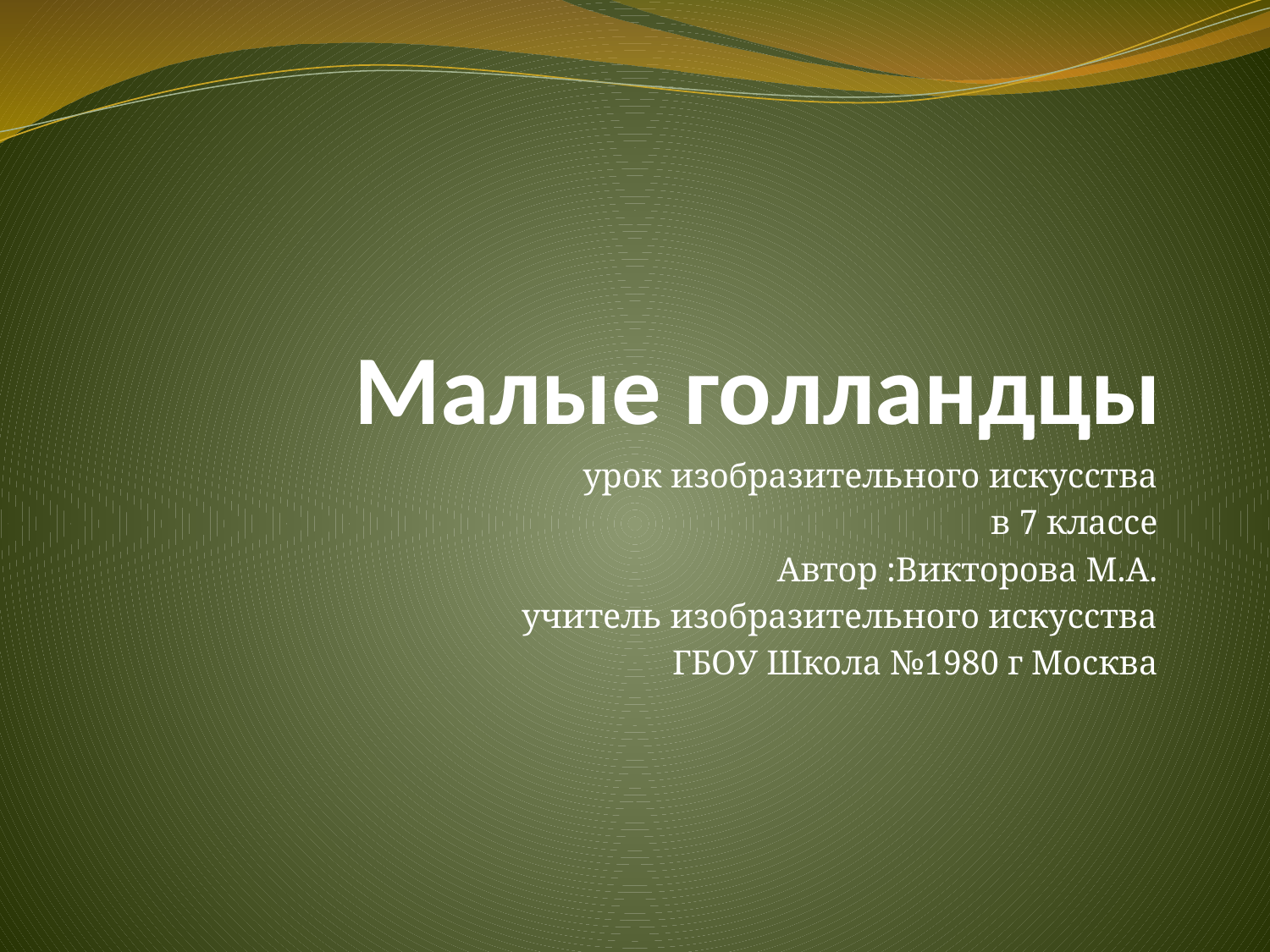

# Малые голландцы
урок изобразительного искусства
 в 7 классе
Автор :Викторова М.А.
 учитель изобразительного искусства
ГБОУ Школа №1980 г Москва